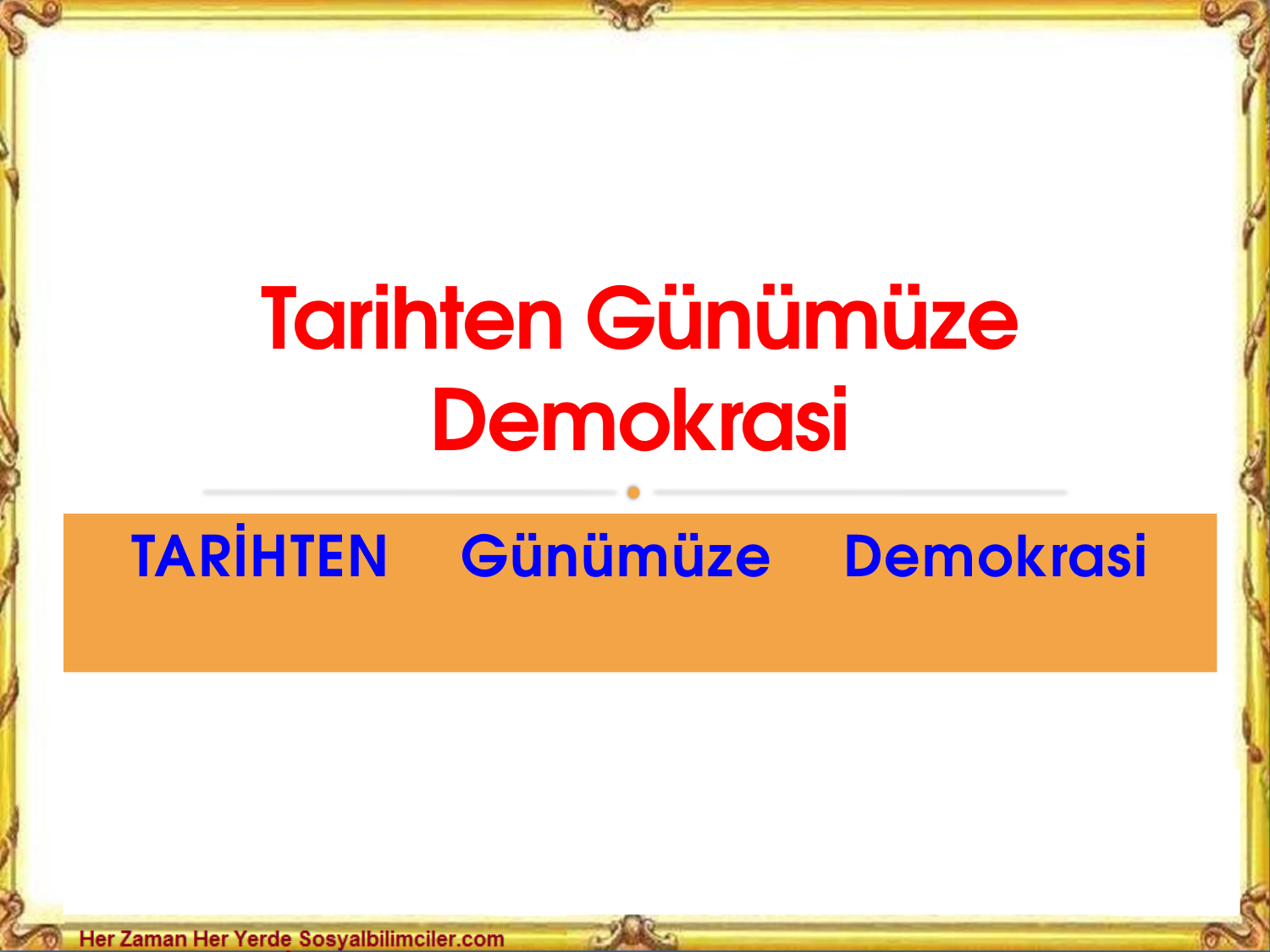

# Tarihten Günümüze Demokrasi
TARİHTEN    Günümüze    Demokrasi